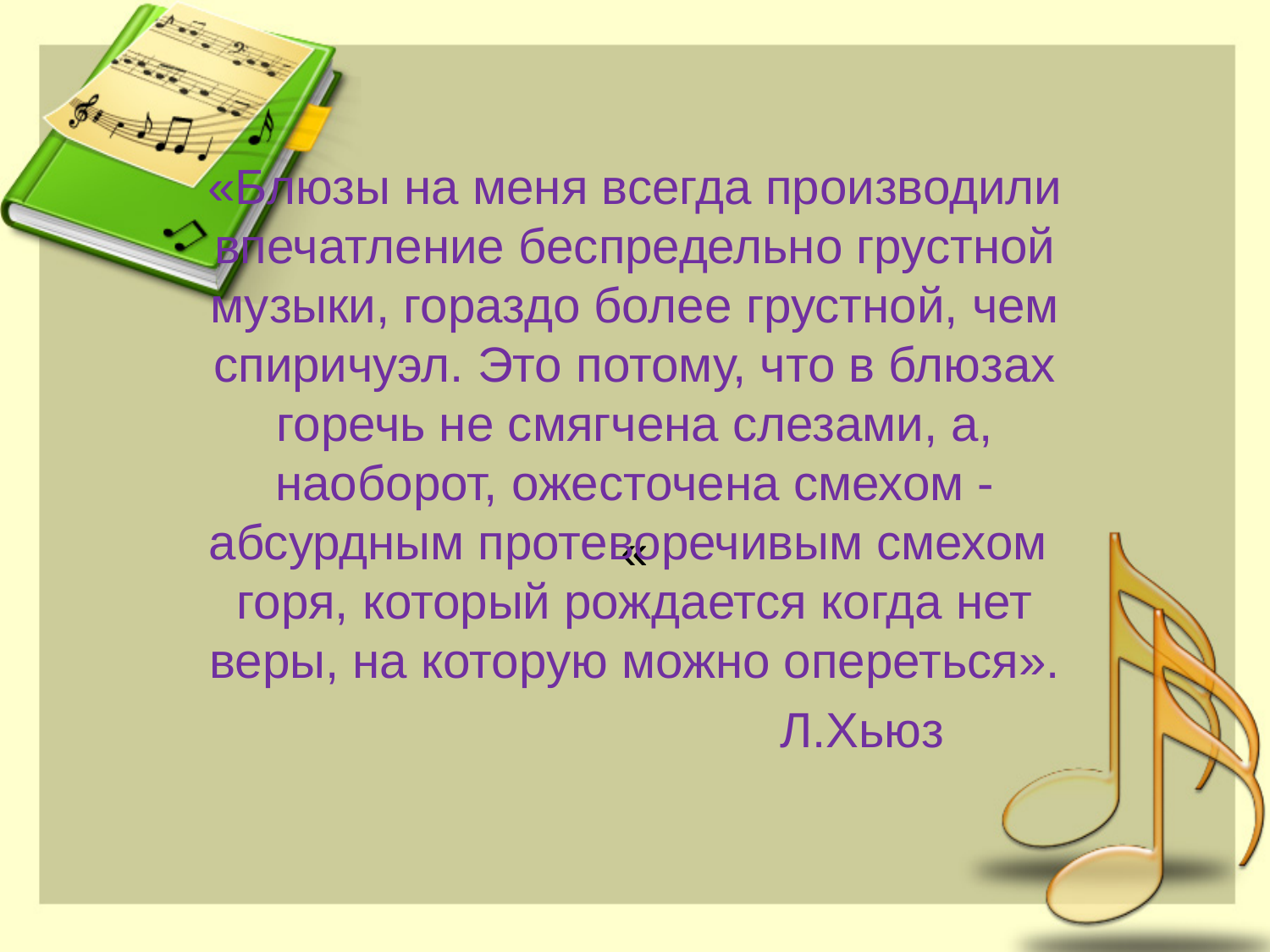

«Блюзы на меня всегда производили впечатление беспредельно грустной музыки, гораздо более грустной, чем спиричуэл. Это потому, что в блюзах горечь не смягчена слезами, а, наоборот, ожесточена смехом - абсурдным протеворечивым смехом  горя, который рождается когда нет веры, на которую можно опереться».
                                 Л.Хьюз
# «